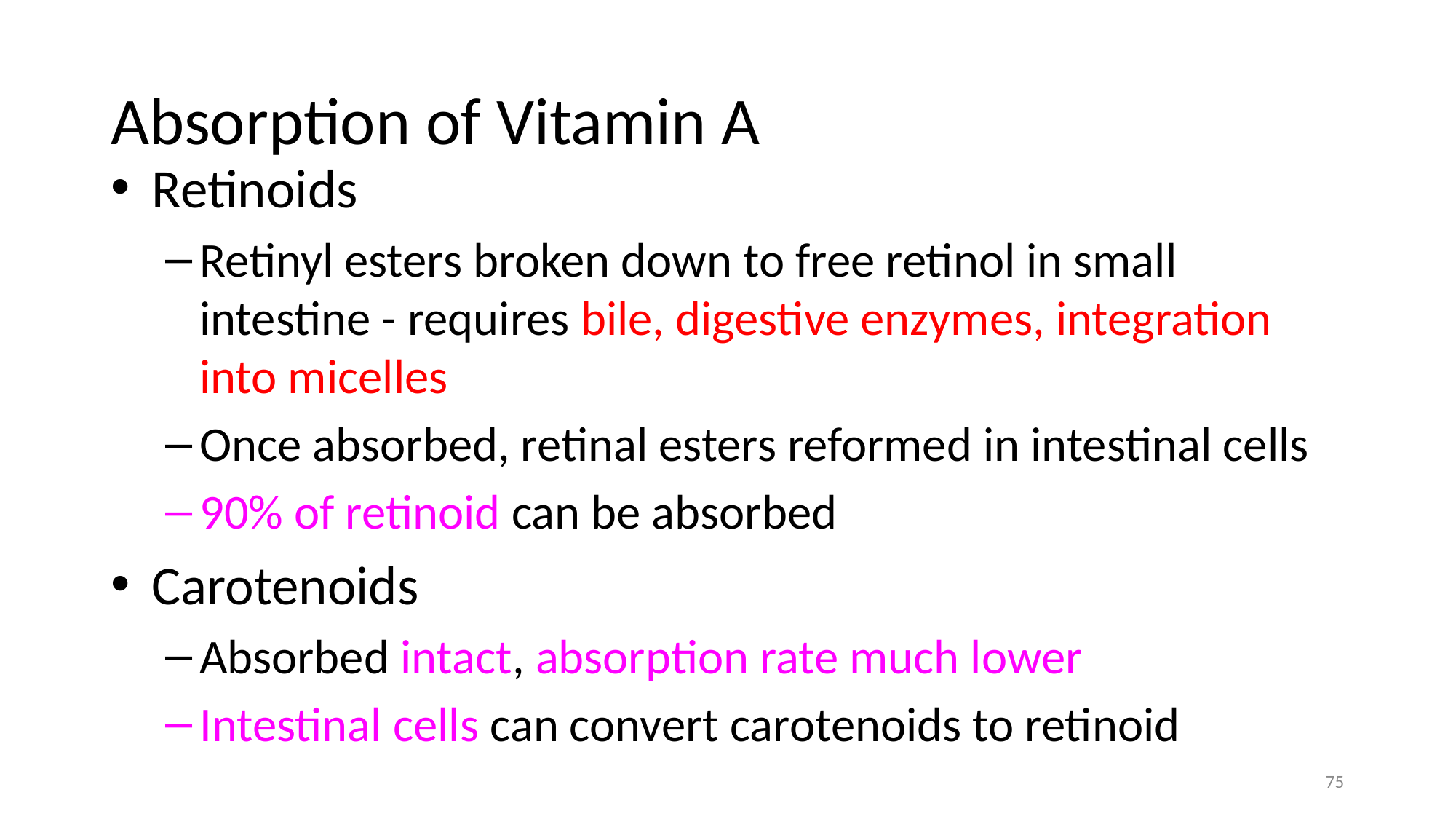

# Absorption of Vitamin A
Retinoids
Retinyl esters broken down to free retinol in small intestine - requires bile, digestive enzymes, integration into micelles
Once absorbed, retinal esters reformed in intestinal cells
90% of retinoid can be absorbed
Carotenoids
Absorbed intact, absorption rate much lower
Intestinal cells can convert carotenoids to retinoid

75